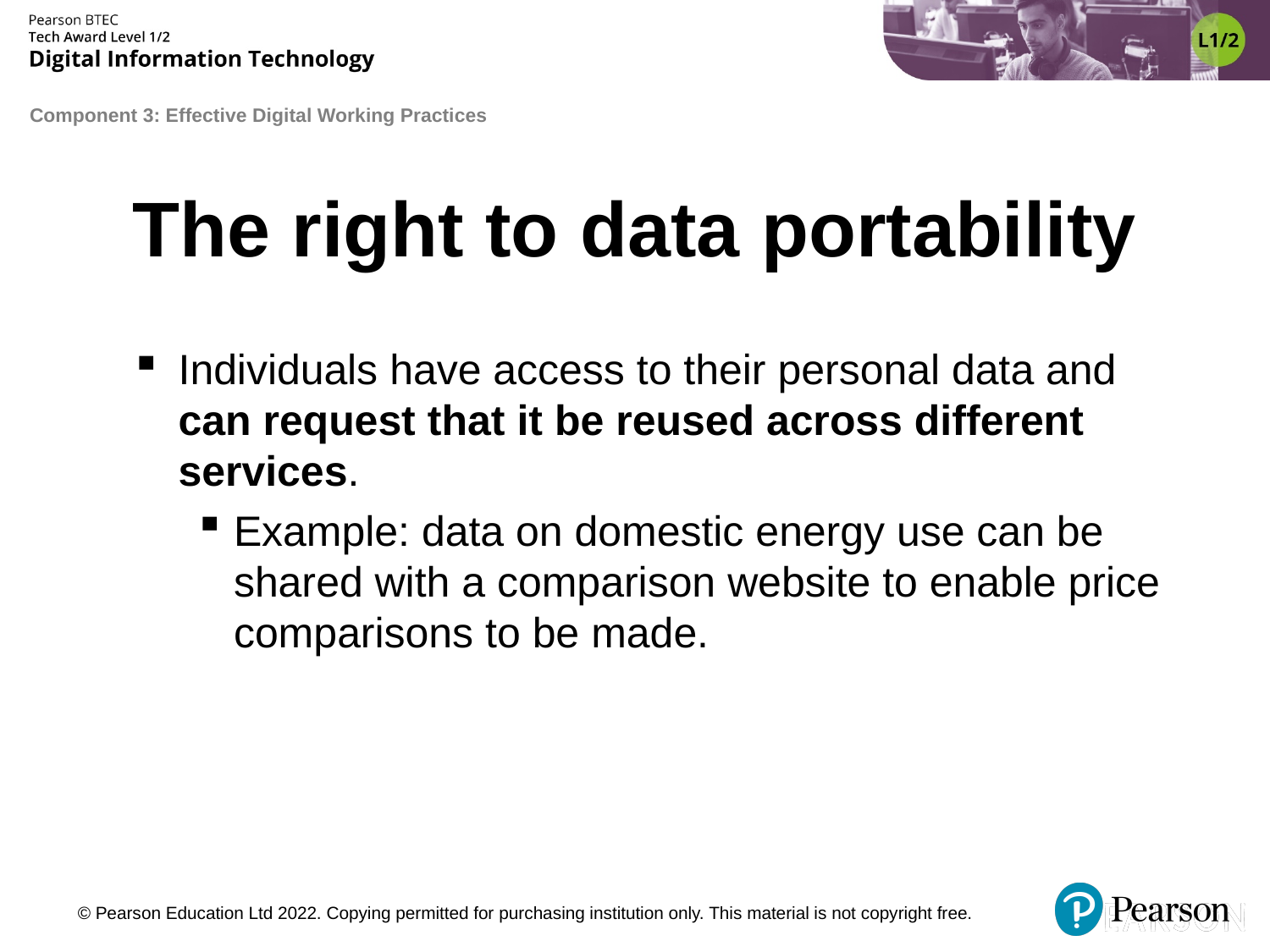

# The right to data portability
Individuals have access to their personal data and can request that it be reused across different services.
Example: data on domestic energy use can be shared with a comparison website to enable price comparisons to be made.
© Pearson Education Ltd 2022. Copying permitted for purchasing institution only. This material is not copyright free.